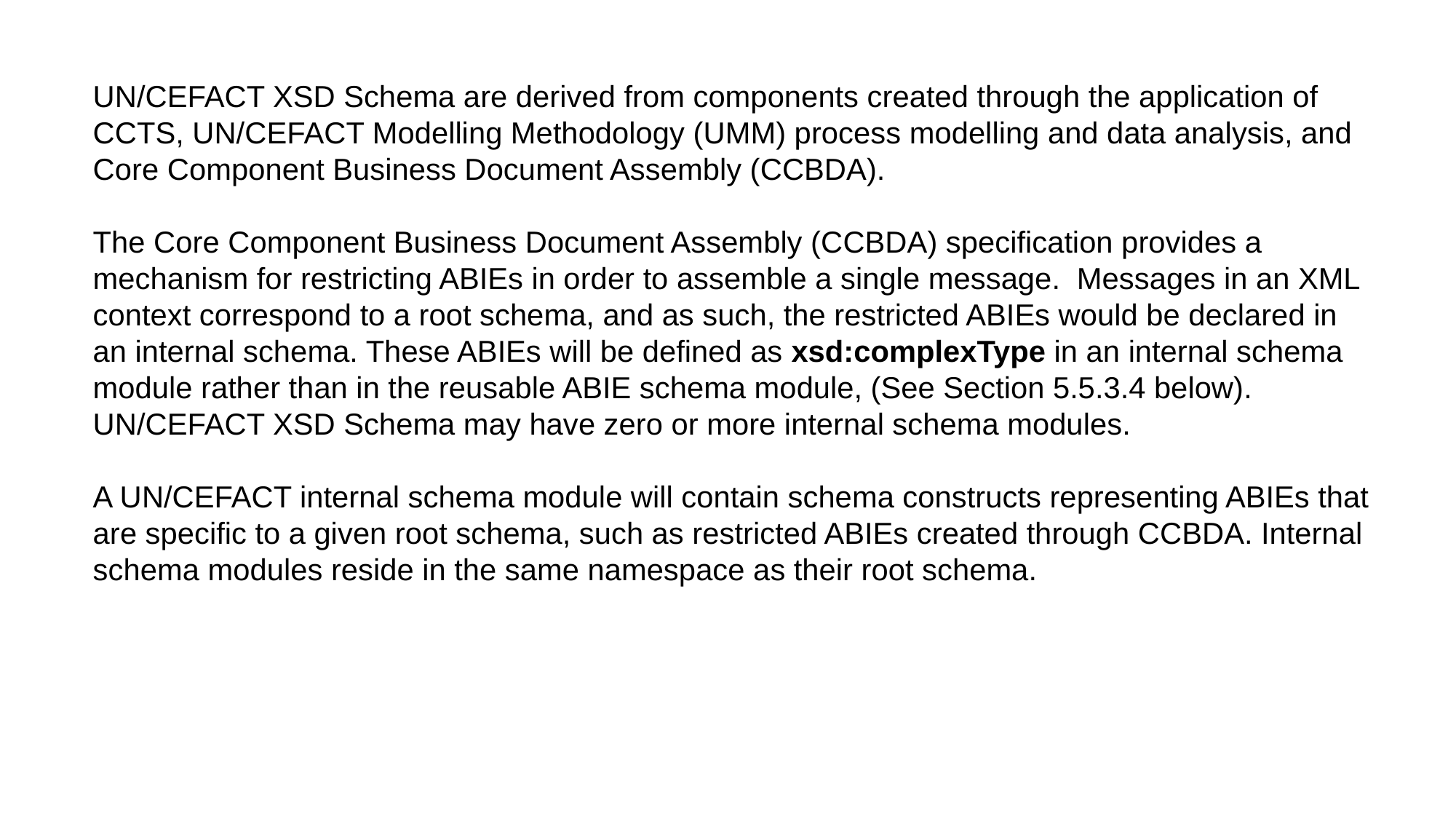

UN/CEFACT XSD Schema are derived from components created through the application of CCTS, UN/CEFACT Modelling Methodology (UMM) process modelling and data analysis, and Core Component Business Document Assembly (CCBDA).

The Core Component Business Document Assembly (CCBDA) specification provides a mechanism for restricting ABIEs in order to assemble a single message.  Messages in an XML context correspond to a root schema, and as such, the restricted ABIEs would be declared in an internal schema. These ABIEs will be defined as xsd:complexType in an internal schema module rather than in the reusable ABIE schema module, (See Section 5.5.3.4 below).  UN/CEFACT XSD Schema may have zero or more internal schema modules.

A UN/CEFACT internal schema module will contain schema constructs representing ABIEs that are specific to a given root schema, such as restricted ABIEs created through CCBDA. Internal schema modules reside in the same namespace as their root schema.